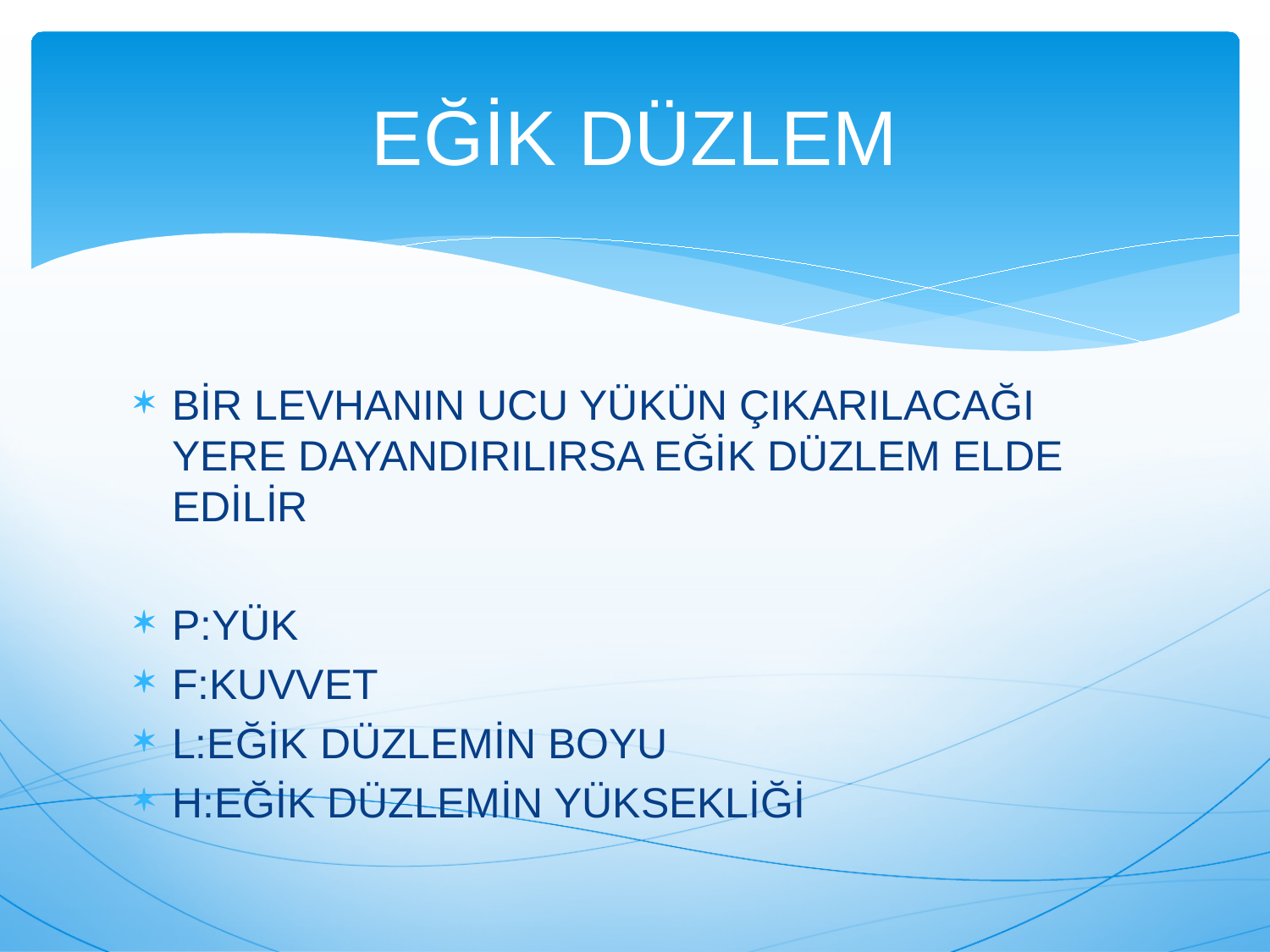

# EĞİK DÜZLEM
BİR LEVHANIN UCU YÜKÜN ÇIKARILACAĞI YERE DAYANDIRILIRSA EĞİK DÜZLEM ELDE EDİLİR

P:YÜK
F:KUVVET
L:EĞİK DÜZLEMİN BOYU
H:EĞİK DÜZLEMİN YÜKSEKLİĞİ